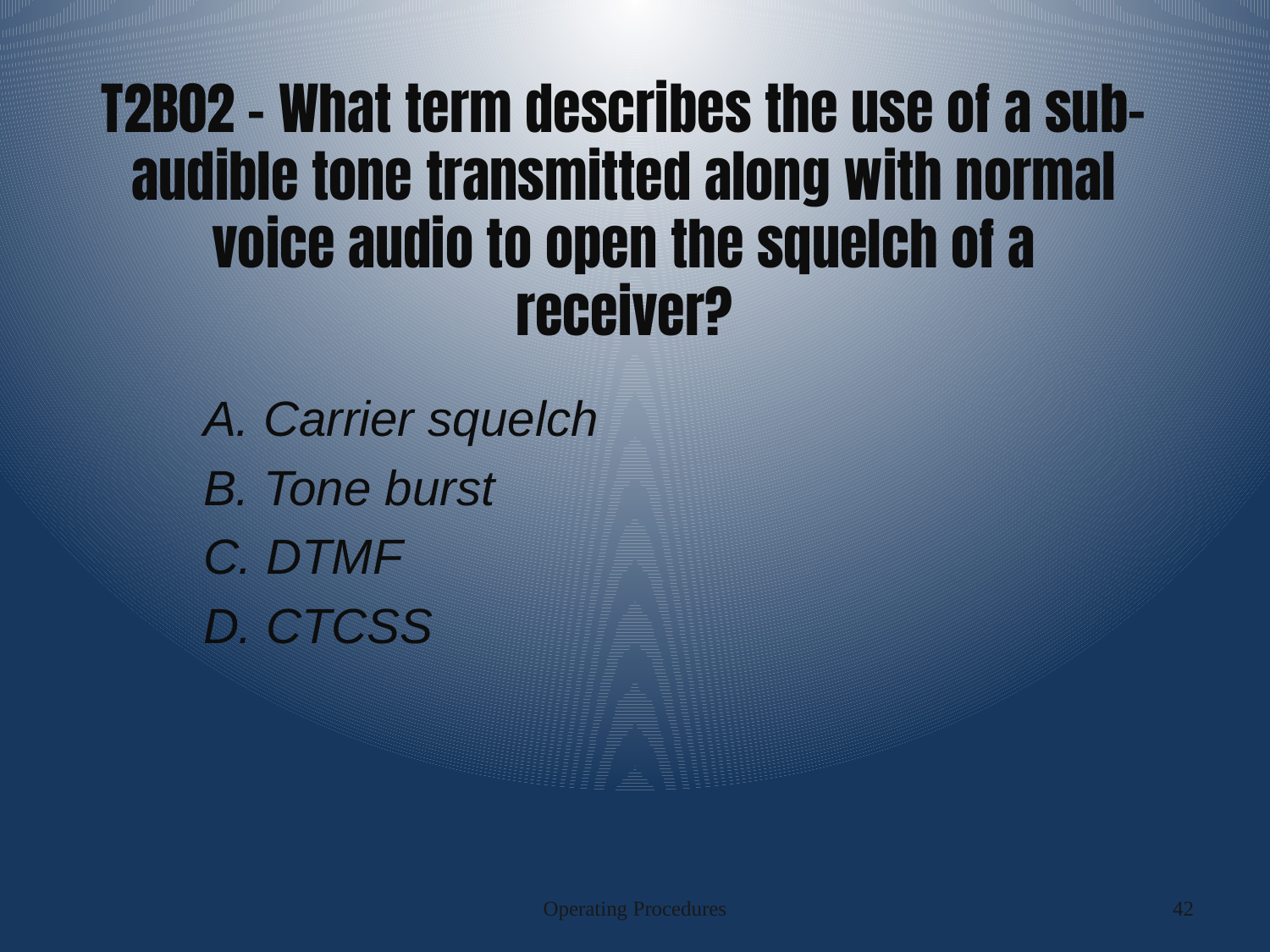

# T2B02 - What term describes the use of a sub-audible tone transmitted along with normal voice audio to open the squelch of a receiver?
A. Carrier squelch
B. Tone burst
C. DTMF
D. CTCSS

Operating Procedures
42